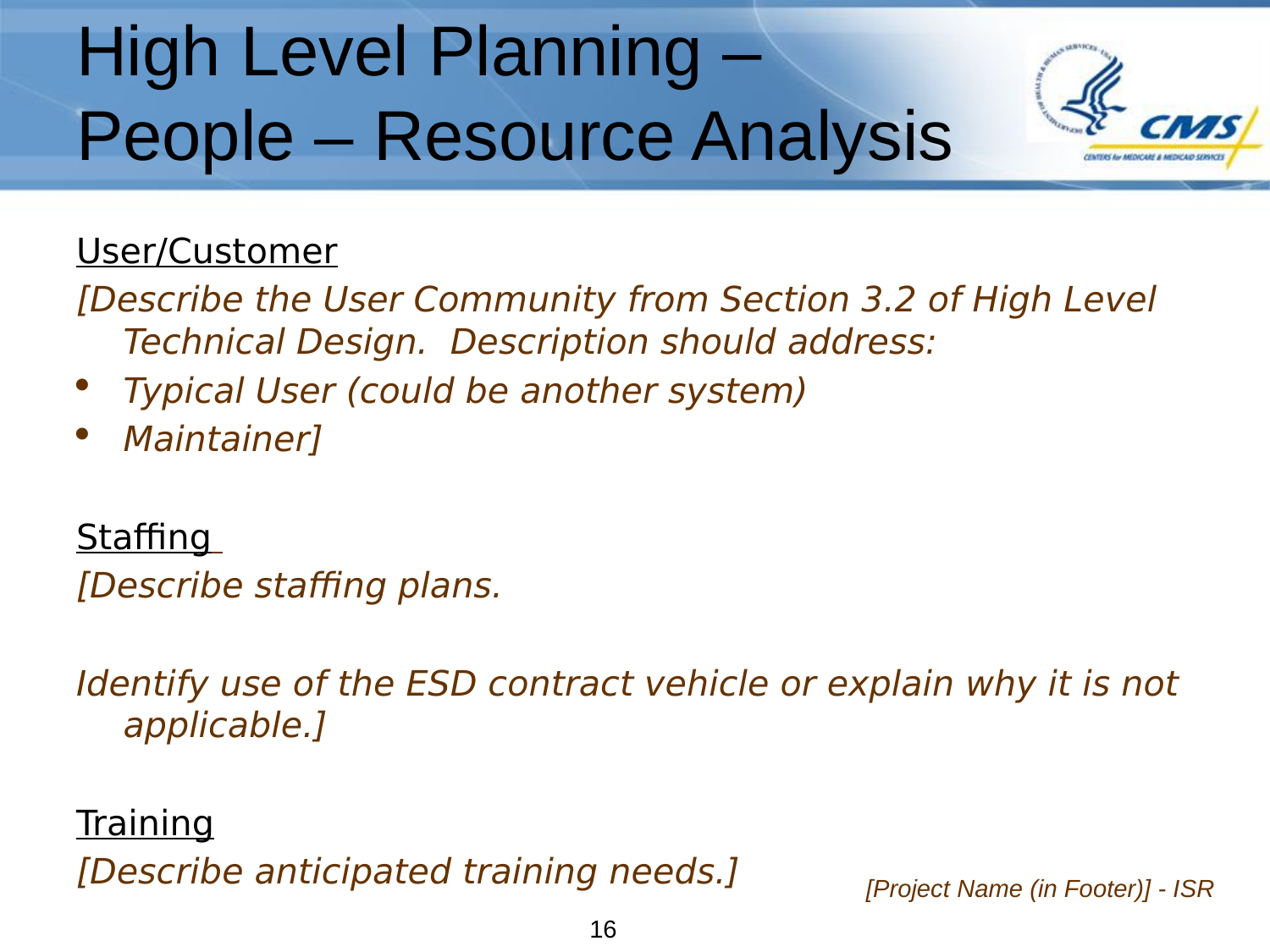

# High Level Planning – People – Resource Analysis
User/Customer
[Describe the User Community from Section 3.2 of High Level Technical Design.  Description should address:
Typical User (could be another system)
Maintainer]

Staffing
[Describe staffing plans.

Identify use of the ESD contract vehicle or explain why it is not applicable.]

Training
[Describe anticipated training needs.]

[Project Name (in Footer)] - ISR
16